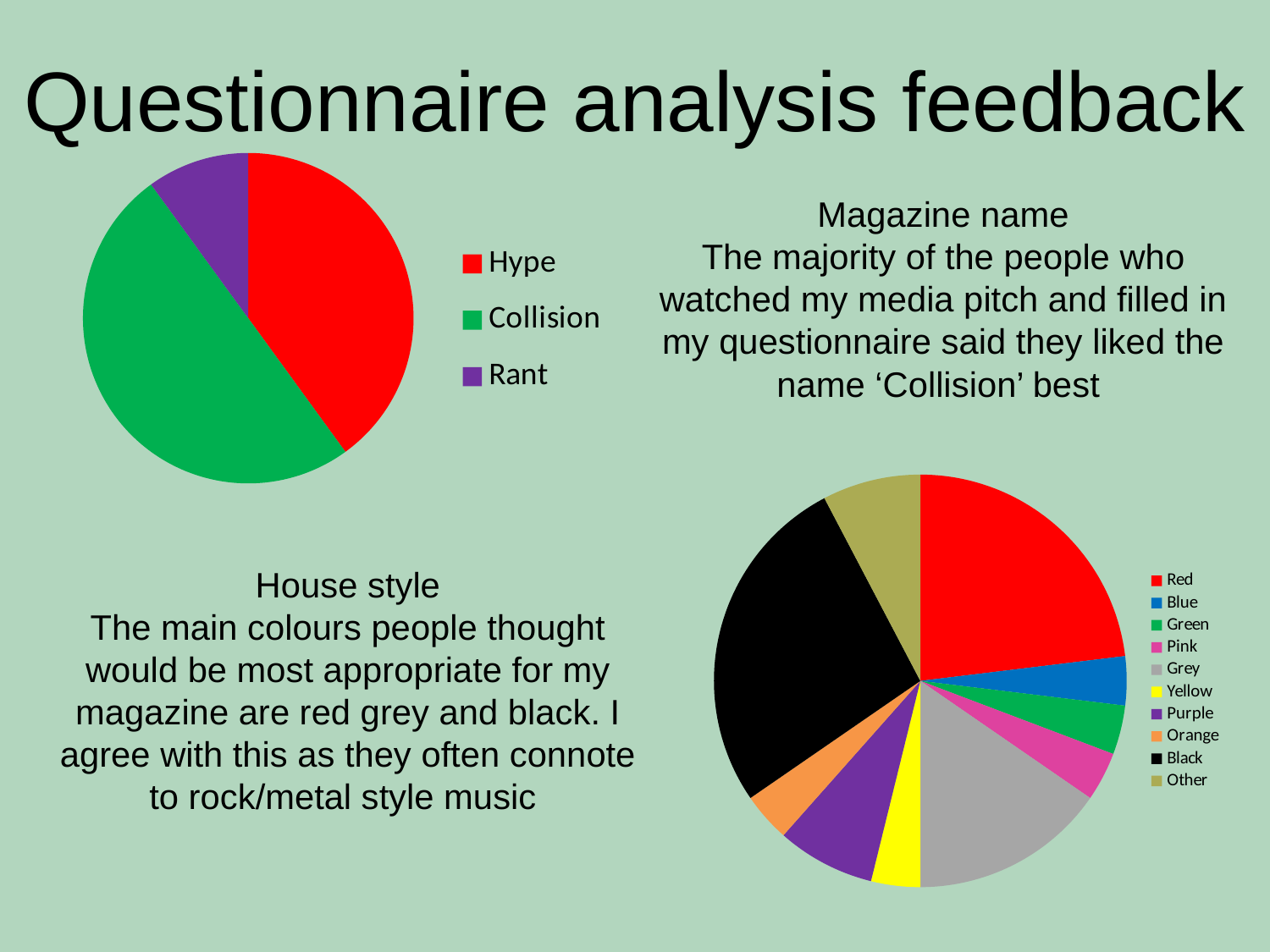

# Questionnaire analysis feedback

### Chart

| Category | Column1 |
|---|---|
| Hype | 4.0 |
| Collision | 5.0 |
| Rant | 1.0 |
Magazine name
The majority of the people who watched my media pitch and filled in my questionnaire said they liked the name ‘Collision’ best

### Chart

| Category | House Style |
|---|---|
| Red | 6.0 |
| Blue | 1.0 |
| Green | 1.0 |
| Pink | 1.0 |
| Grey | 4.0 |
| Yellow | 1.0 |
| Purple | 2.0 |
| Orange | 1.0 |
| Black  | 7.0 |
| Other  | 2.0 |
House style
The main colours people thought would be most appropriate for my magazine are red grey and black. I agree with this as they often connote to rock/metal style music